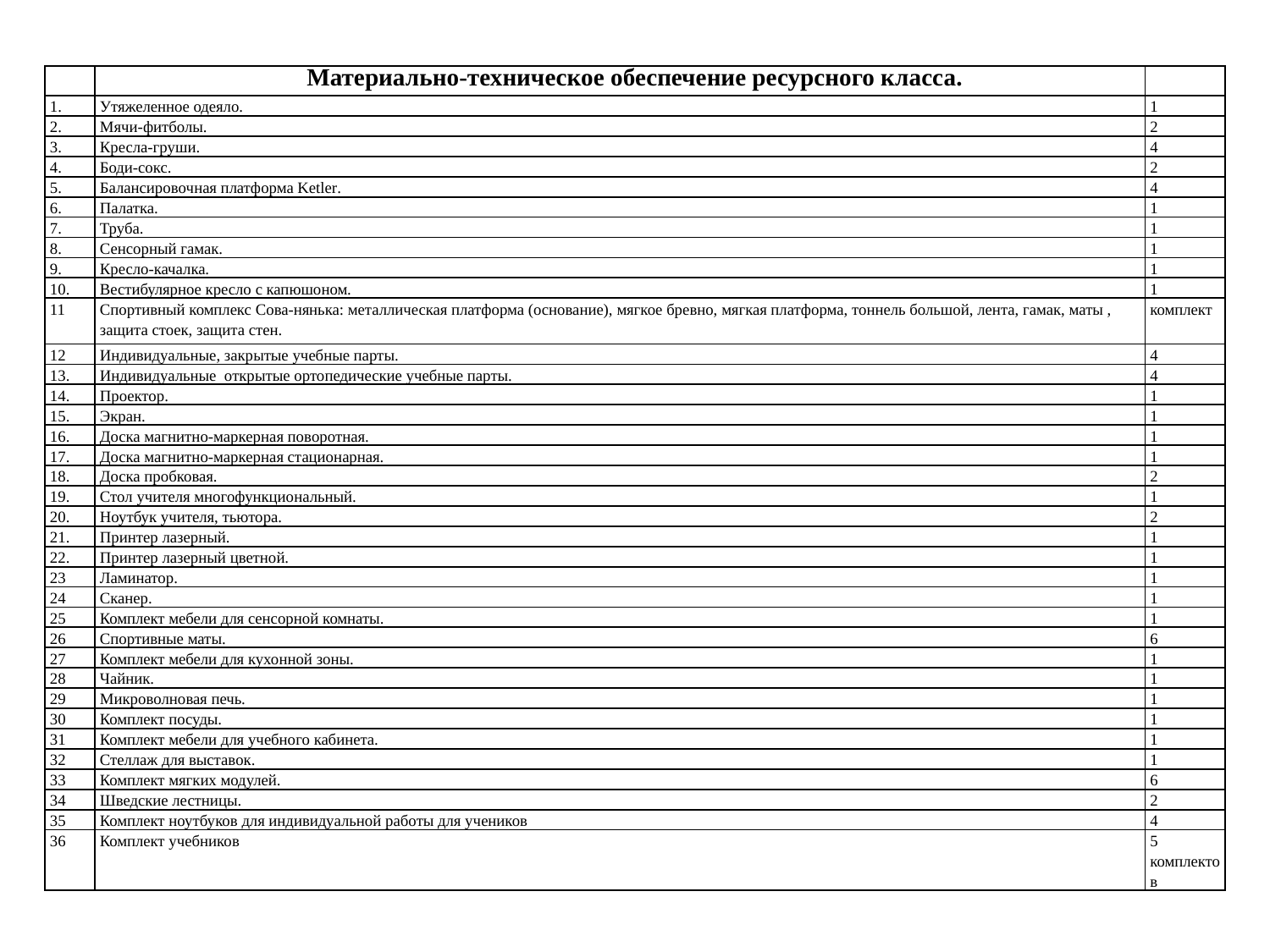

# Материально-техническое обеспечение ресурсного класса.
|  |  |  |
| --- | --- | --- |
| 1. | Утяжеленное одеяло. | 1 |
| 2. | Мячи-фитболы. | 2 |
| 3. | Кресла-груши. | 4 |
| 4. | Боди-сокс. | 2 |
| 5. | Балансировочная платформа Ketler. | 4 |
| 6. | Палатка. | 1 |
| 7. | Труба. | 1 |
| 8. | Сенсорный гамак. | 1 |
| 9. | Кресло-качалка. | 1 |
| 10. | Вестибулярное кресло с капюшоном. | 1 |
| 11 | Спортивный комплекс Сова-нянька: металлическая платформа (основание), мягкое бревно, мягкая платформа, тоннель большой, лента, гамак, маты , защита стоек, защита стен. | комплект |
| 12 | Индивидуальные, закрытые учебные парты. | 4 |
| 13. | Индивидуальные открытые ортопедические учебные парты. | 4 |
| 14. | Проектор. | 1 |
| 15. | Экран. | 1 |
| 16. | Доска магнитно-маркерная поворотная. | 1 |
| 17. | Доска магнитно-маркерная стационарная. | 1 |
| 18. | Доска пробковая. | 2 |
| 19. | Стол учителя многофункциональный. | 1 |
| 20. | Ноутбук учителя, тьютора. | 2 |
| 21. | Принтер лазерный. | 1 |
| 22. | Принтер лазерный цветной. | 1 |
| 23 | Ламинатор. | 1 |
| 24 | Сканер. | 1 |
| 25 | Комплект мебели для сенсорной комнаты. | 1 |
| 26 | Спортивные маты. | 6 |
| 27 | Комплект мебели для кухонной зоны. | 1 |
| 28 | Чайник. | 1 |
| 29 | Микроволновая печь. | 1 |
| 30 | Комплект посуды. | 1 |
| 31 | Комплект мебели для учебного кабинета. | 1 |
| 32 | Стеллаж для выставок. | 1 |
| 33 | Комплект мягких модулей. | 6 |
| 34 | Шведские лестницы. | 2 |
| 35 | Комплект ноутбуков для индивидуальной работы для учеников | 4 |
| 36 | Комплект учебников | 5 комплектов |